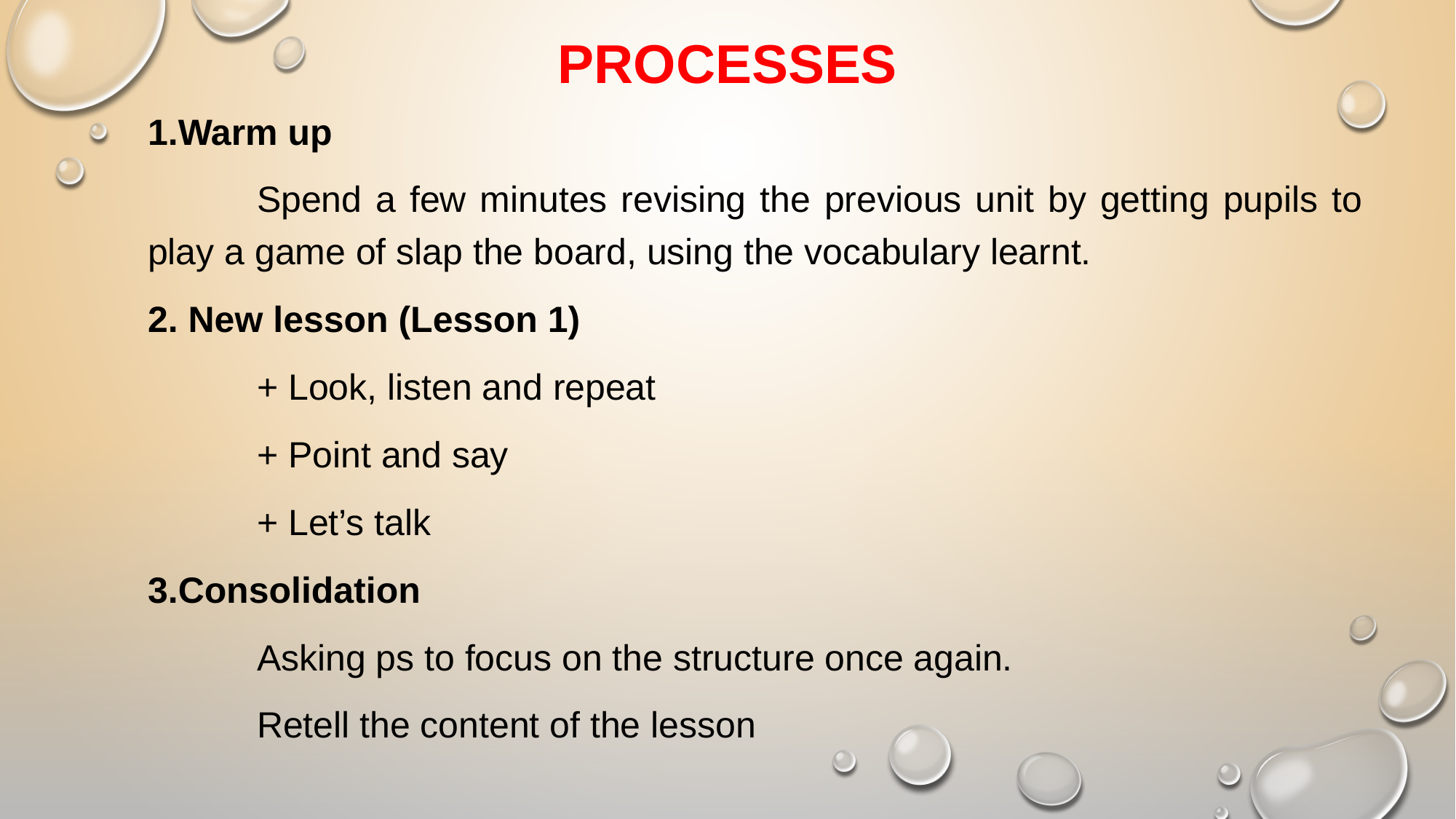

# processes
1.Warm up
	Spend a few minutes revising the previous unit by getting pupils to play a game of slap the board, using the vocabulary learnt.
2. New lesson (Lesson 1)
	+ Look, listen and repeat
	+ Point and say
	+ Let’s talk
3.Consolidation
	Asking ps to focus on the structure once again.
	Retell the content of the lesson